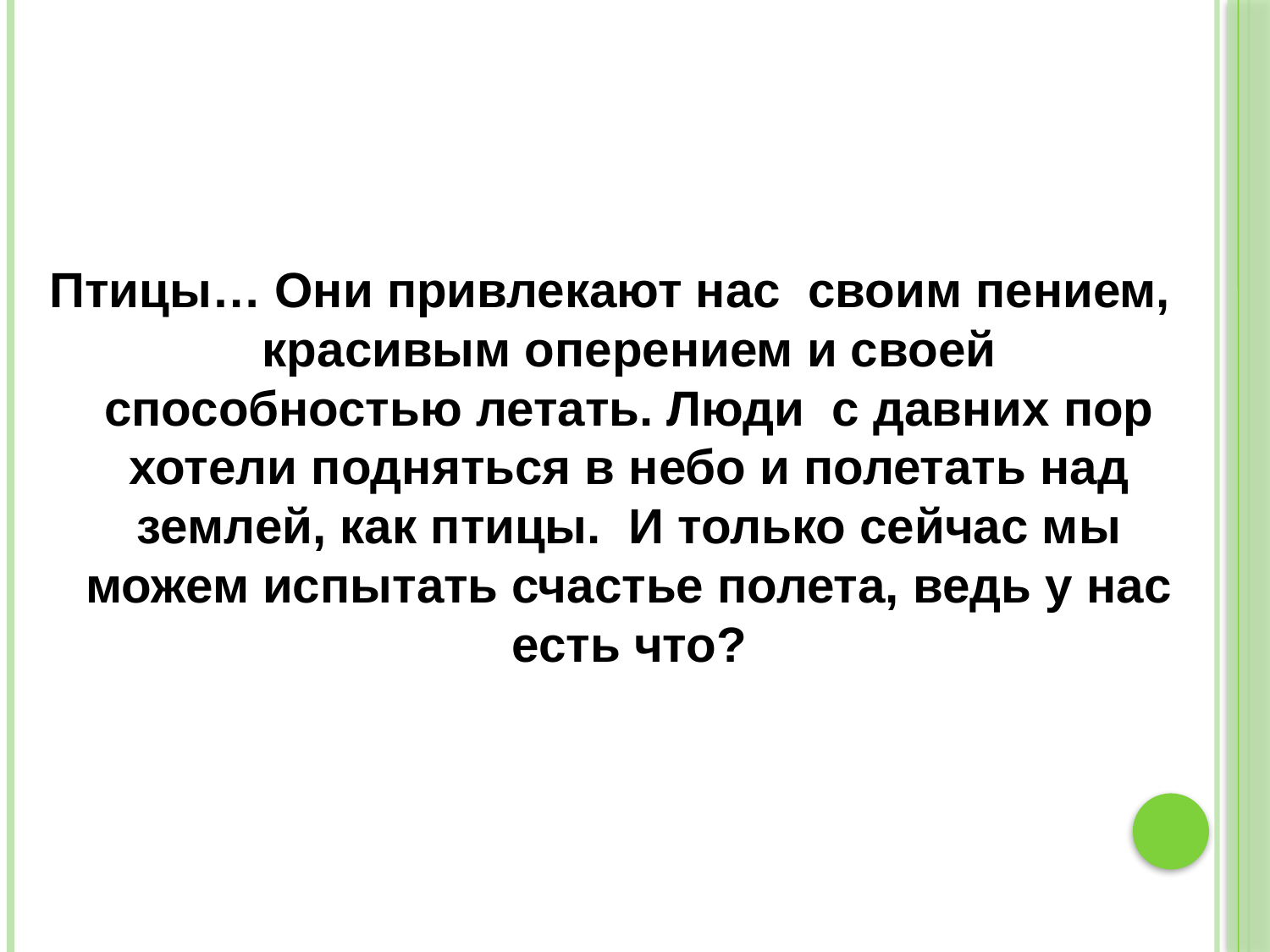

#

Птицы… Они привлекают нас  своим пением, красивым оперением и своей способностью летать. Люди  с давних пор хотели подняться в небо и полетать над землей, как птицы.  И только сейчас мы можем испытать счастье полета, ведь у нас есть что?